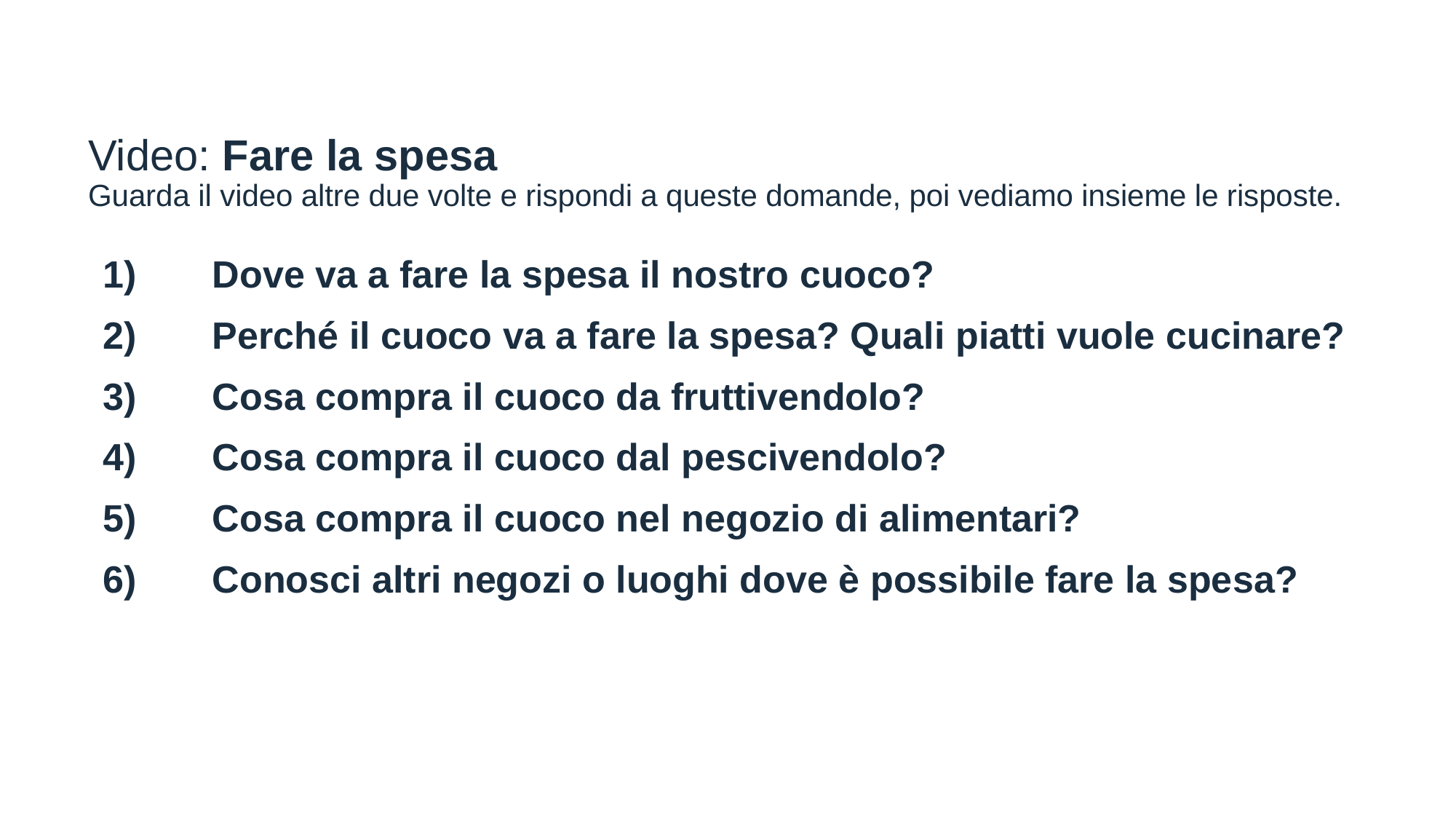

# Video: Fare la spesa Guarda il video altre due volte e rispondi a queste domande, poi vediamo insieme le risposte.
1)	Dove va a fare la spesa il nostro cuoco?
2)	Perché il cuoco va a fare la spesa? Quali piatti vuole cucinare?
3)	Cosa compra il cuoco da fruttivendolo?
4)	Cosa compra il cuoco dal pescivendolo?
5)	Cosa compra il cuoco nel negozio di alimentari?
6)	Conosci altri negozi o luoghi dove è possibile fare la spesa?